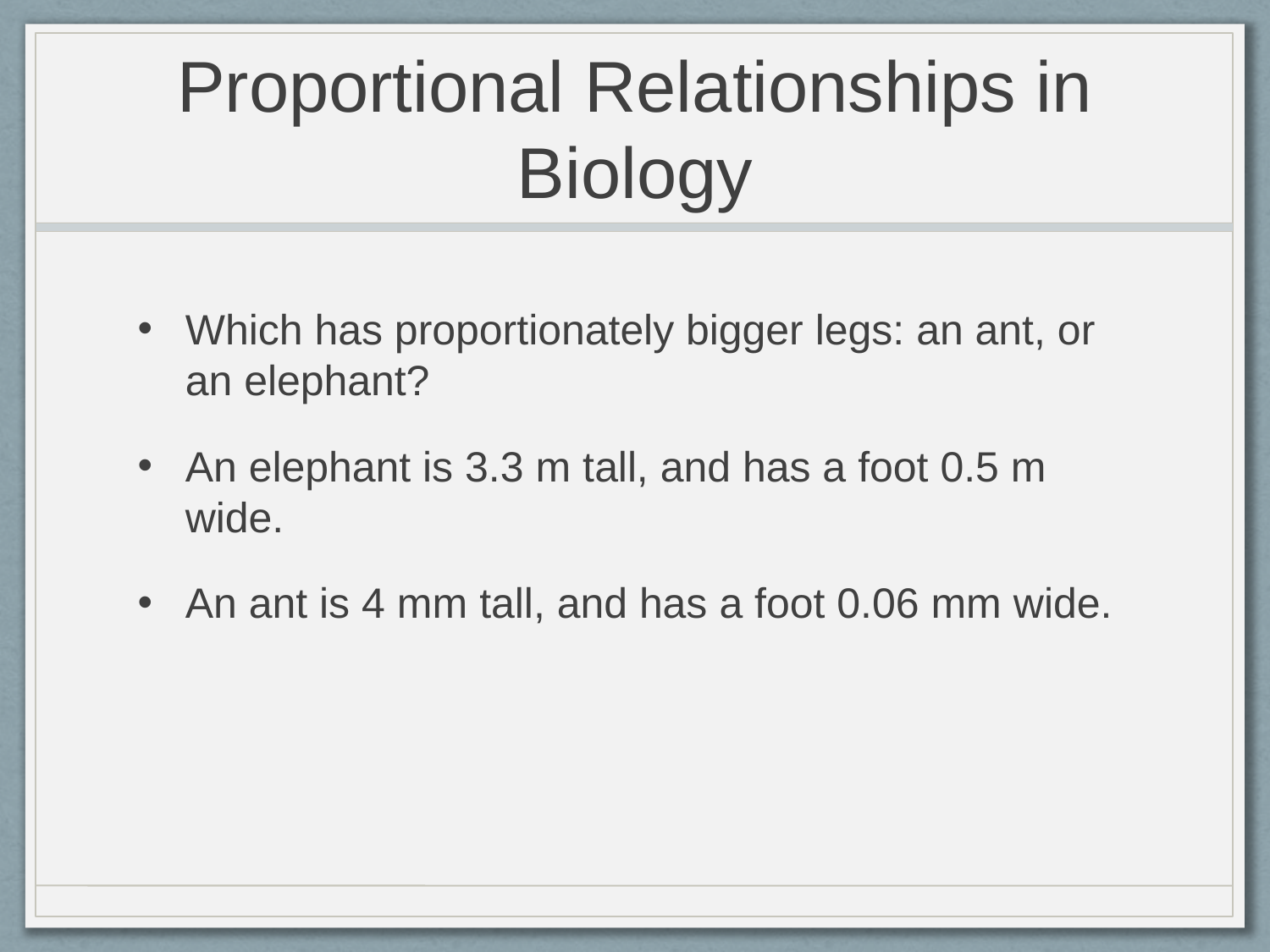

# Proportional Relationships in Biology
Which has proportionately bigger legs: an ant, or an elephant?
An elephant is 3.3 m tall, and has a foot 0.5 m wide.
An ant is 4 mm tall, and has a foot 0.06 mm wide.